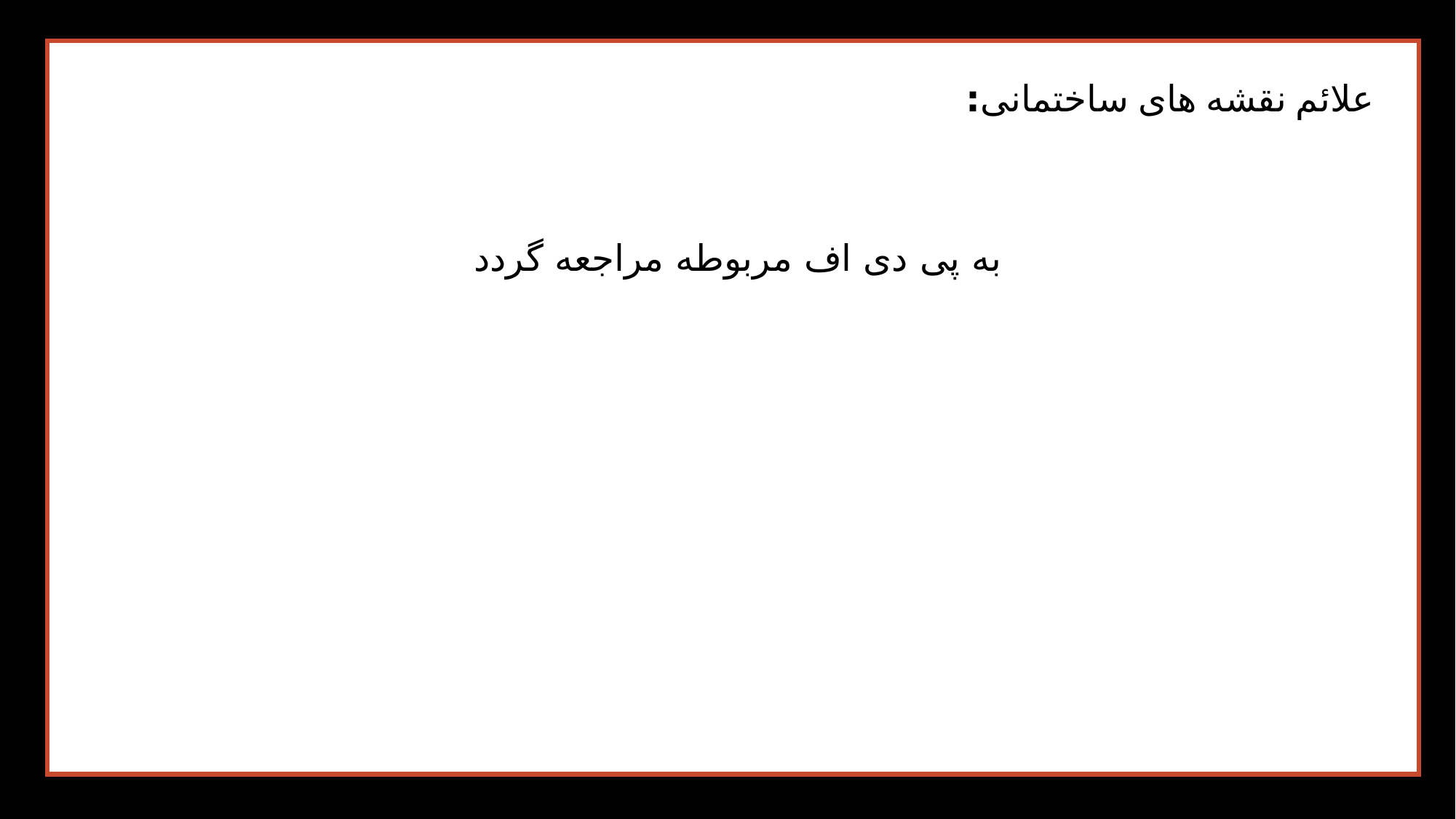

علائم نقشه های ساختمانی:
به پی دی اف مربوطه مراجعه گردد